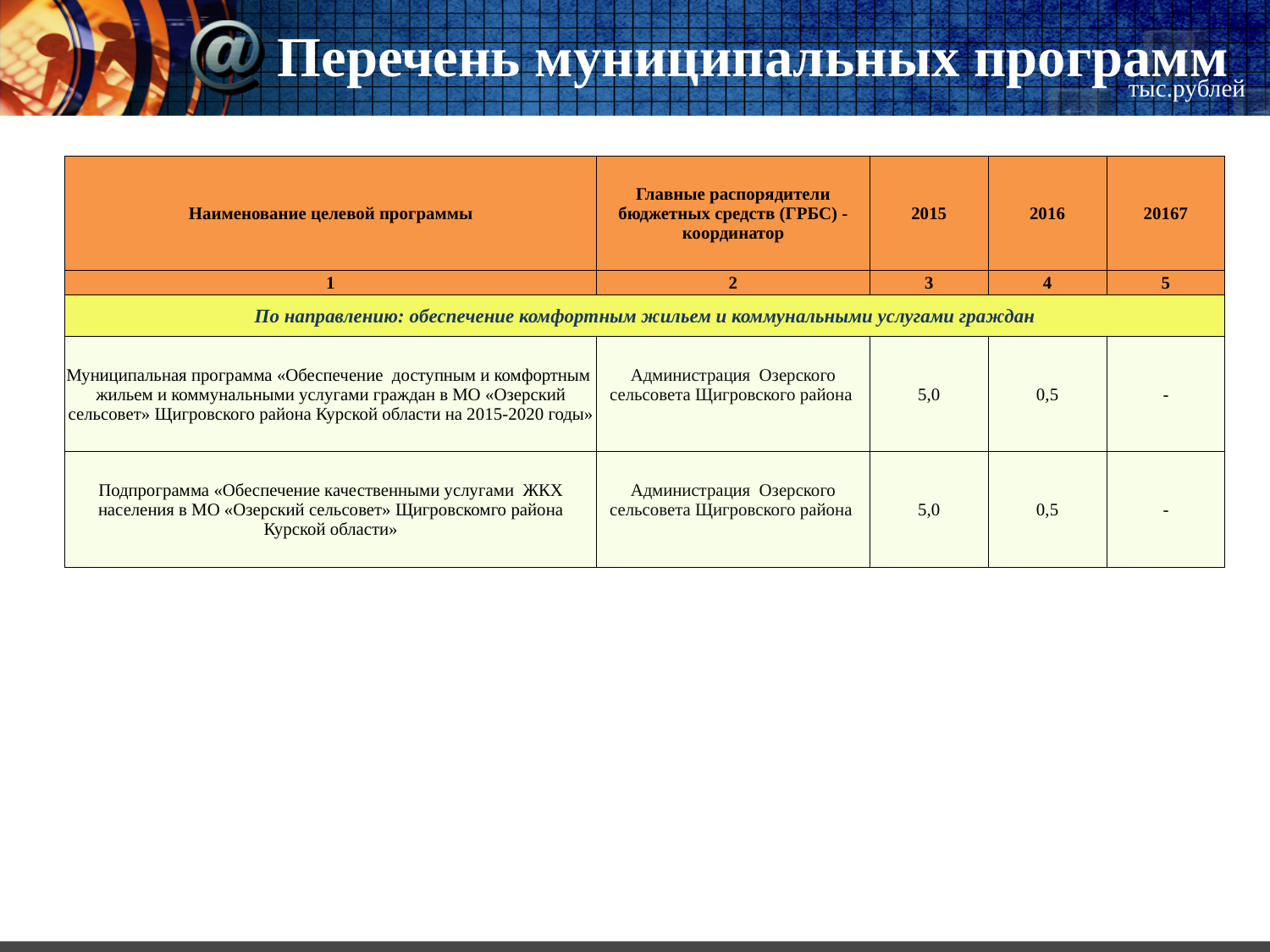

# Перечень муниципальных программ
тыс.рублей
| Наименование целевой программы | Главные распорядители бюджетных средств (ГРБС) -координатор | 2015 | 2016 | 20167 |
| --- | --- | --- | --- | --- |
| 1 | 2 | 3 | 4 | 5 |
| По направлению: обеспечение комфортным жильем и коммунальными услугами граждан |  |  |  |  |
| Муниципальная программа «Обеспечение доступным и комфортным жильем и коммунальными услугами граждан в МО «Озерский сельсовет» Щигровского района Курской области на 2015-2020 годы» | Администрация Озерского сельсовета Щигровского района | 5,0 | 0,5 | - |
| Подпрограмма «Обеспечение качественными услугами ЖКХ населения в МО «Озерский сельсовет» Щигровскомго района Курской области» | Администрация Озерского сельсовета Щигровского района | 5,0 | 0,5 | - |